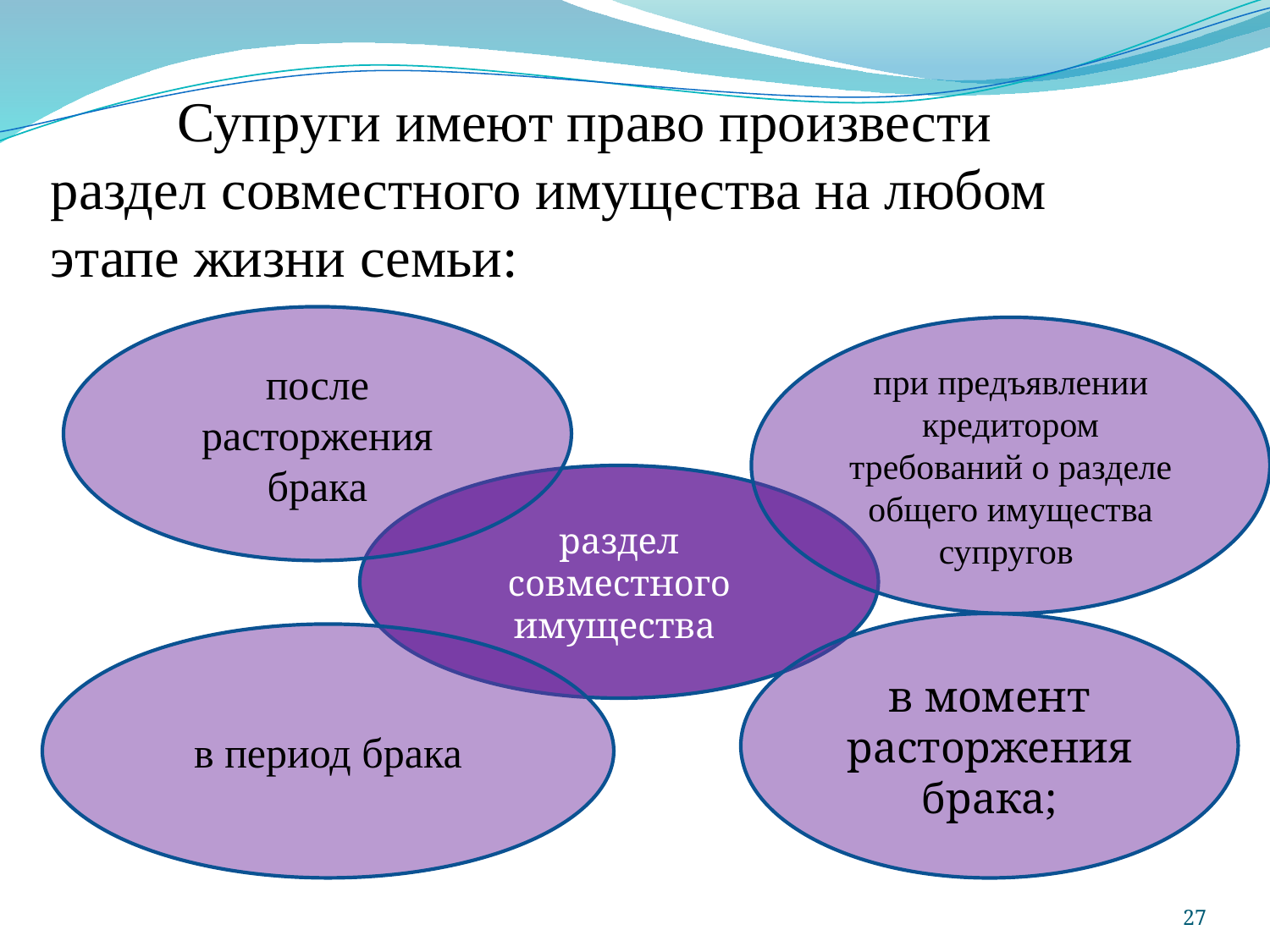

Супруги имеют право произвести раздел совместного имущества на любом этапе жизни семьи:

после расторжения брака
при предъявлении кредитором требований о разделе общего имущества супругов
раздел совместного имущества
в момент расторжения брака;
в период брака
27